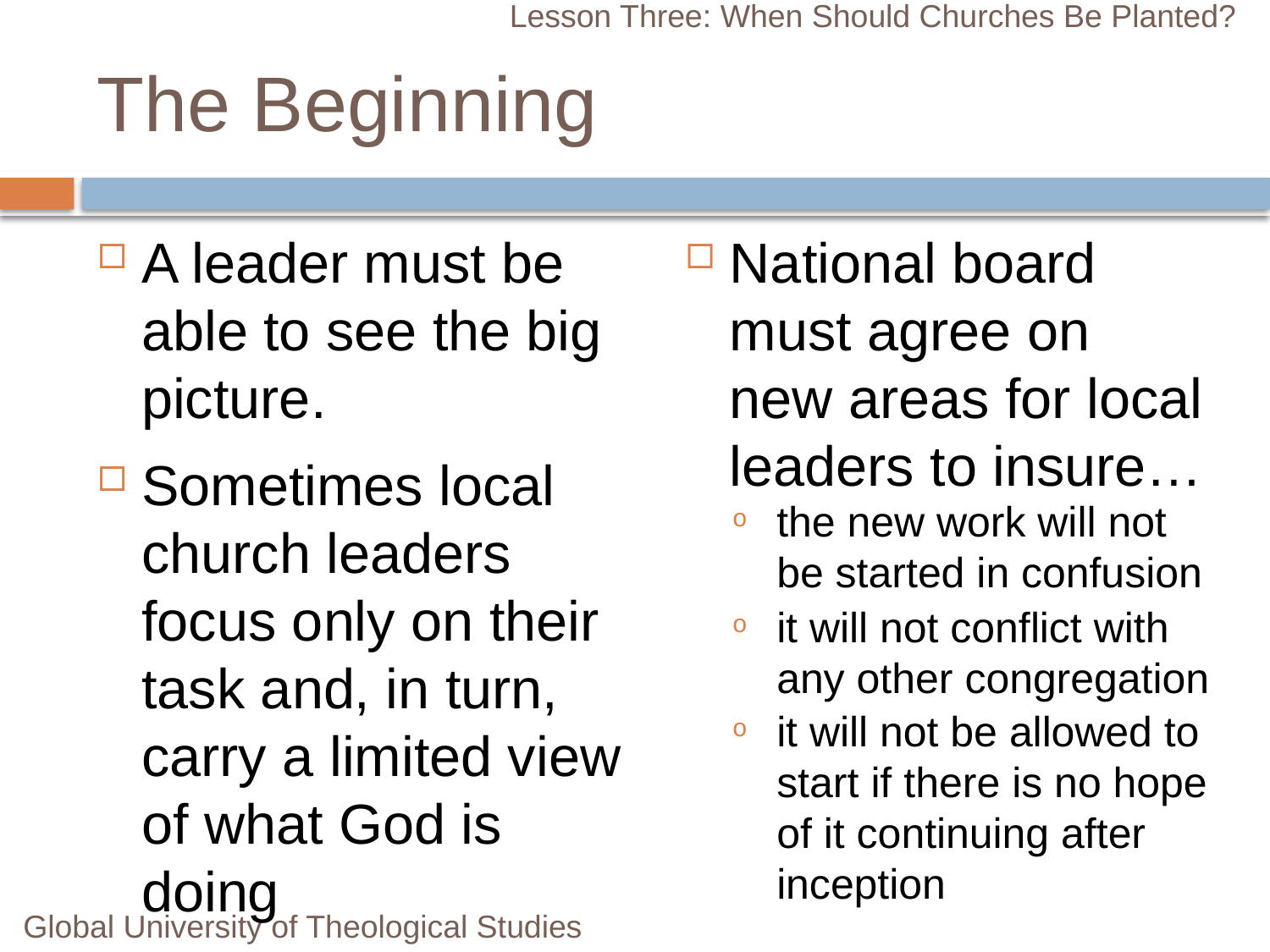

Lesson Three: When Should Churches Be Planted?
# The Beginning
A leader must be able to see the big picture.
National board must agree on new areas for local leaders to insure…
Sometimes local church leaders focus only on their task and, in turn, carry a limited view of what God is doing
the new work will not be started in confusion
it will not conflict with any other congregation
it will not be allowed to start if there is no hope of it continuing after inception
Global University of Theological Studies